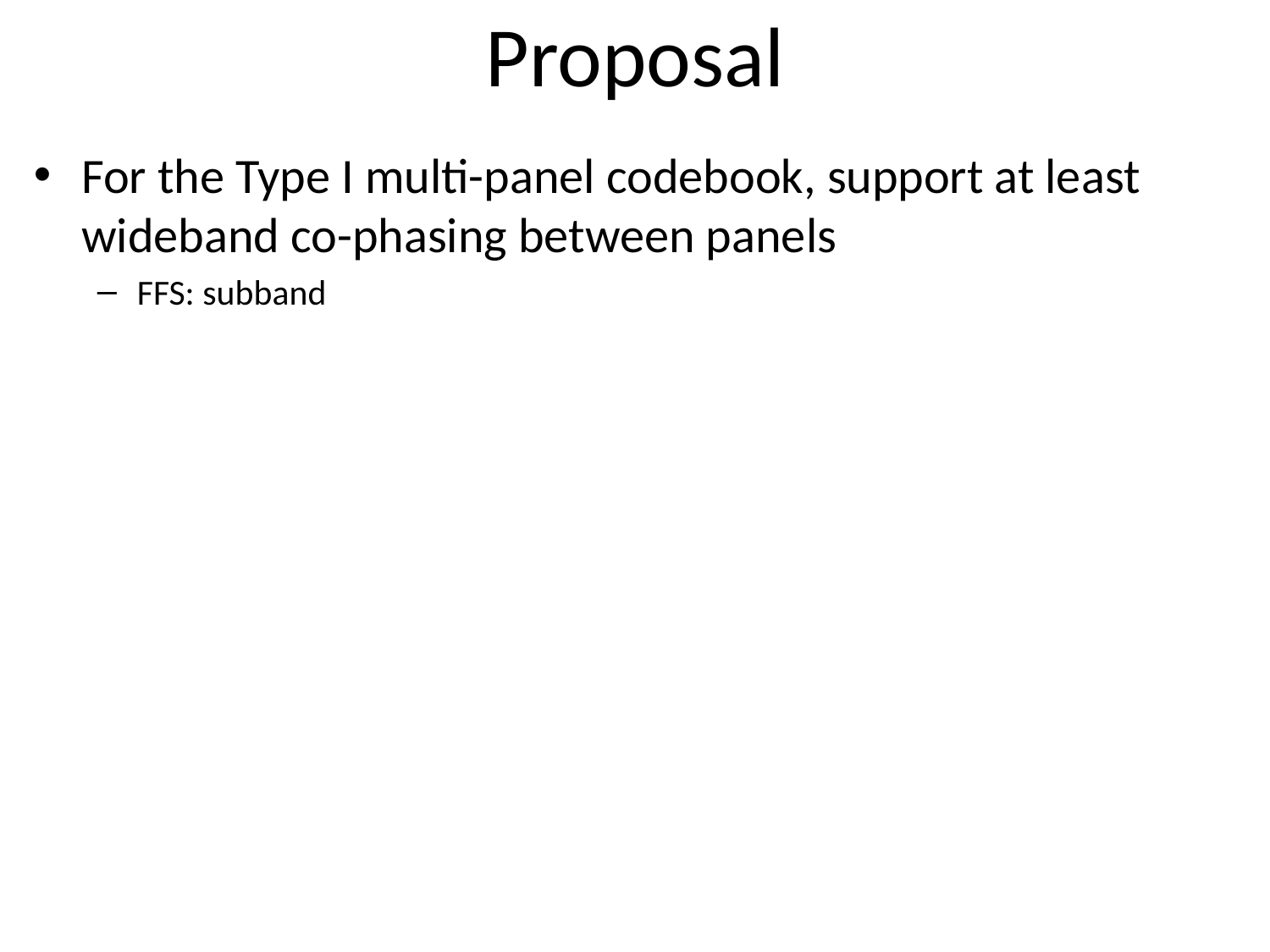

# Proposal
For the Type I multi-panel codebook, support at least wideband co-phasing between panels
FFS: subband